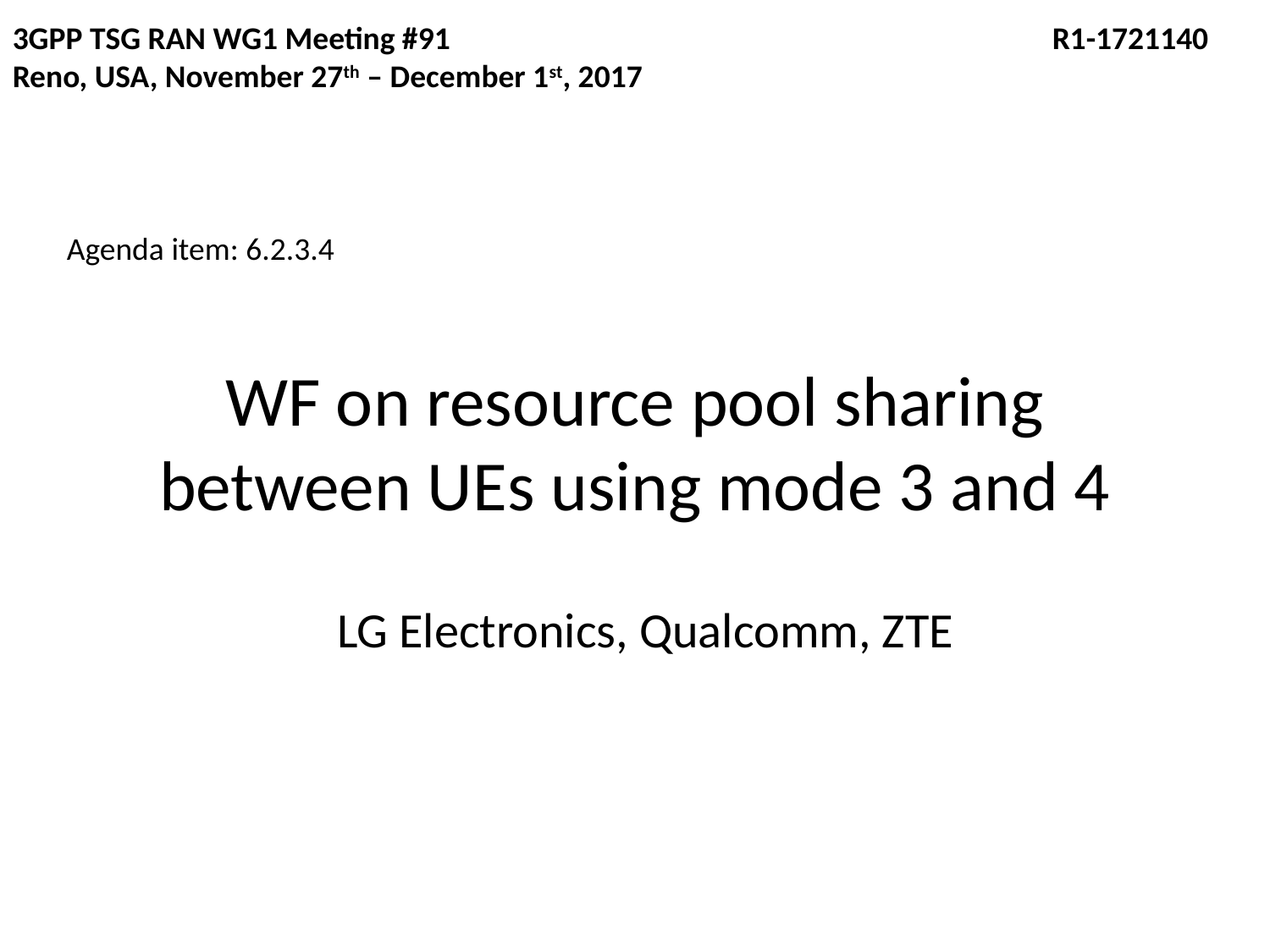

3GPP TSG RAN WG1 Meeting #91				                     R1-1721140
Reno, USA, November 27th – December 1st, 2017
Agenda item: 6.2.3.4
# WF on resource pool sharing between UEs using mode 3 and 4
LG Electronics, Qualcomm, ZTE